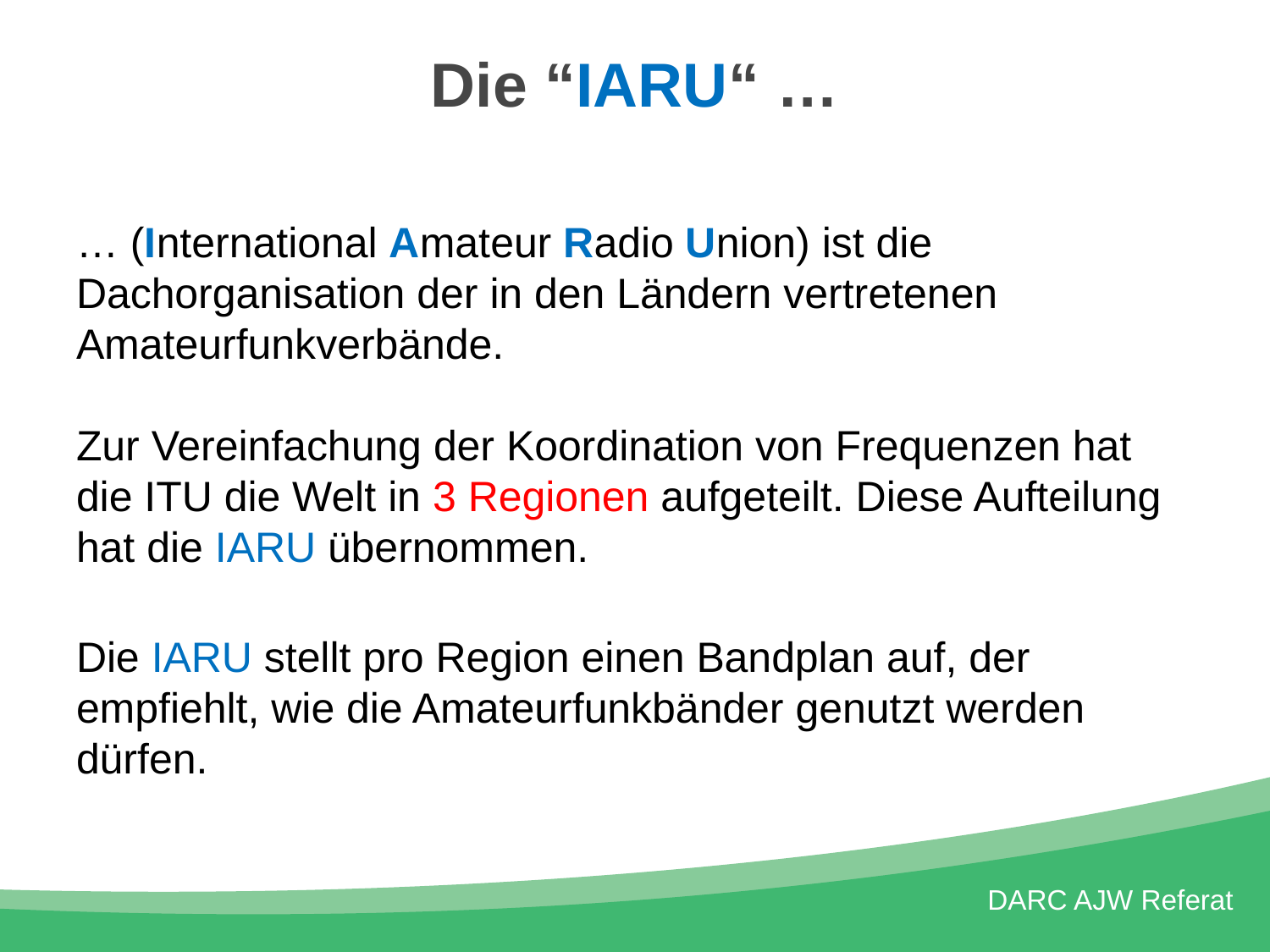

# Die “IARU“ …

… (International Amateur Radio Union) ist die Dachorganisation der in den Ländern vertretenen Amateurfunkverbände.
Zur Vereinfachung der Koordination von Frequenzen hat die ITU die Welt in 3 Regionen aufgeteilt. Diese Aufteilung hat die IARU übernommen.
Die IARU stellt pro Region einen Bandplan auf, der empfiehlt, wie die Amateurfunkbänder genutzt werden dürfen.